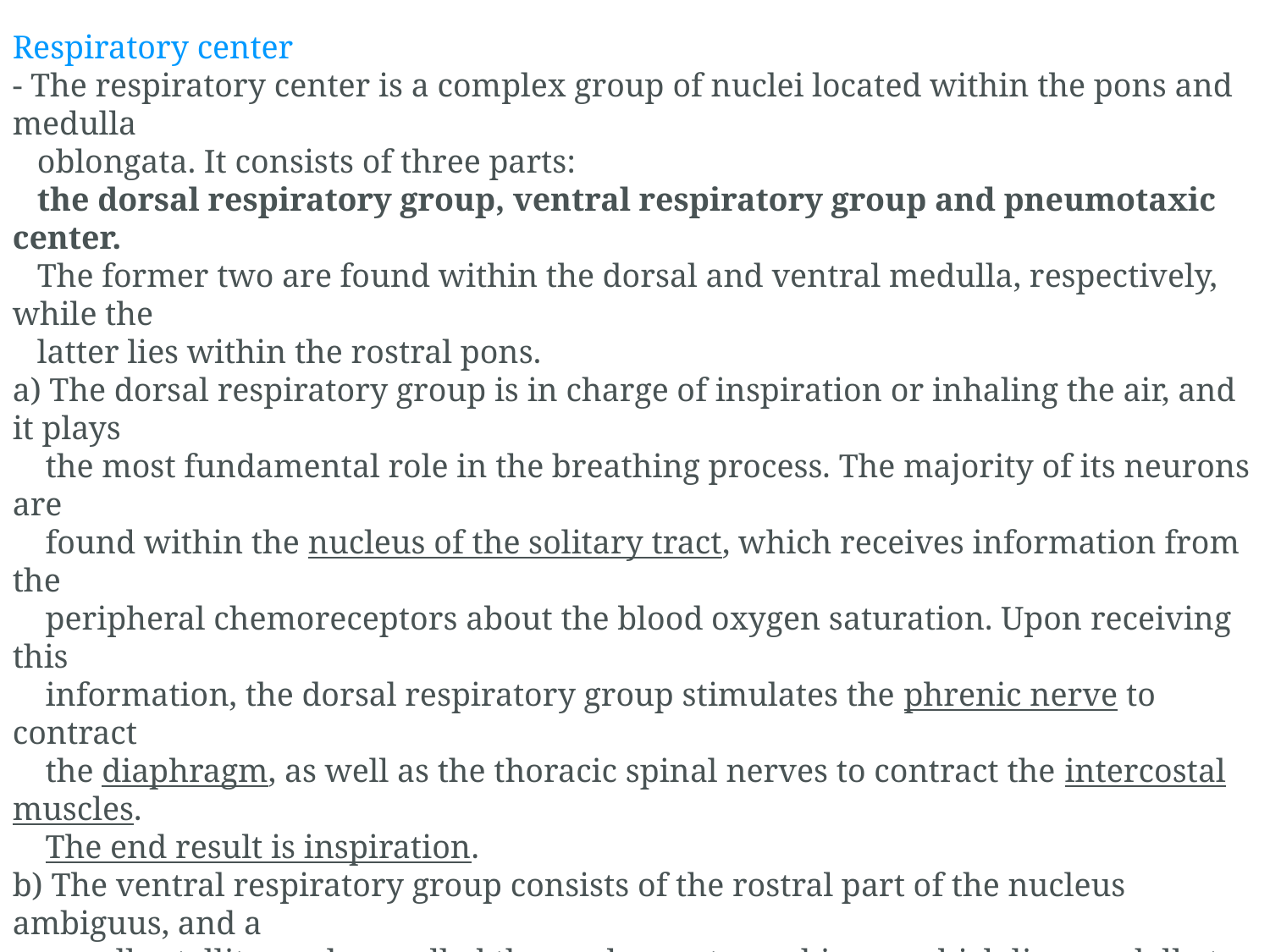

Respiratory center
- The respiratory center is a complex group of nuclei located within the pons and medulla
   oblongata. It consists of three parts:
   the dorsal respiratory group, ventral respiratory group and pneumotaxic center.
   The former two are found within the dorsal and ventral medulla, respectively, while the
   latter lies within the rostral pons.
a) The dorsal respiratory group is in charge of inspiration or inhaling the air, and it plays
    the most fundamental role in the breathing process. The majority of its neurons are
    found within the nucleus of the solitary tract, which receives information from the
    peripheral chemoreceptors about the blood oxygen saturation. Upon receiving this
    information, the dorsal respiratory group stimulates the phrenic nerve to contract
    the diaphragm, as well as the thoracic spinal nerves to contract the intercostal muscles.
    The end result is inspiration.
b) The ventral respiratory group consists of the rostral part of the nucleus ambiguus, and a
     small satellite nucleus called the nucleus retroambiguus which lies caudally to the
     former. These neurons are inactive during normal, non-forced breathing. However,
    when in need of increased pulmonary ventilation, the dorsal respiratory group
    stimulates the ventral group, which in turn stimulates the accessory respiratory
    muscles.
c) The pontine pneumotaxic center lies within the parabrachial nucleus of the rostral pons
    and it is connected with the dorsal respiratory group of neurons. The main function of
    the pneumotaxic center is to “turn off” the inspiratory signal from the dorsal respiratory
    group, thus dictating the respiratory cycle and the length of inspiration. Depending on
    the physiological condition, it allows 0.5 to 5 seconds long inspiration.